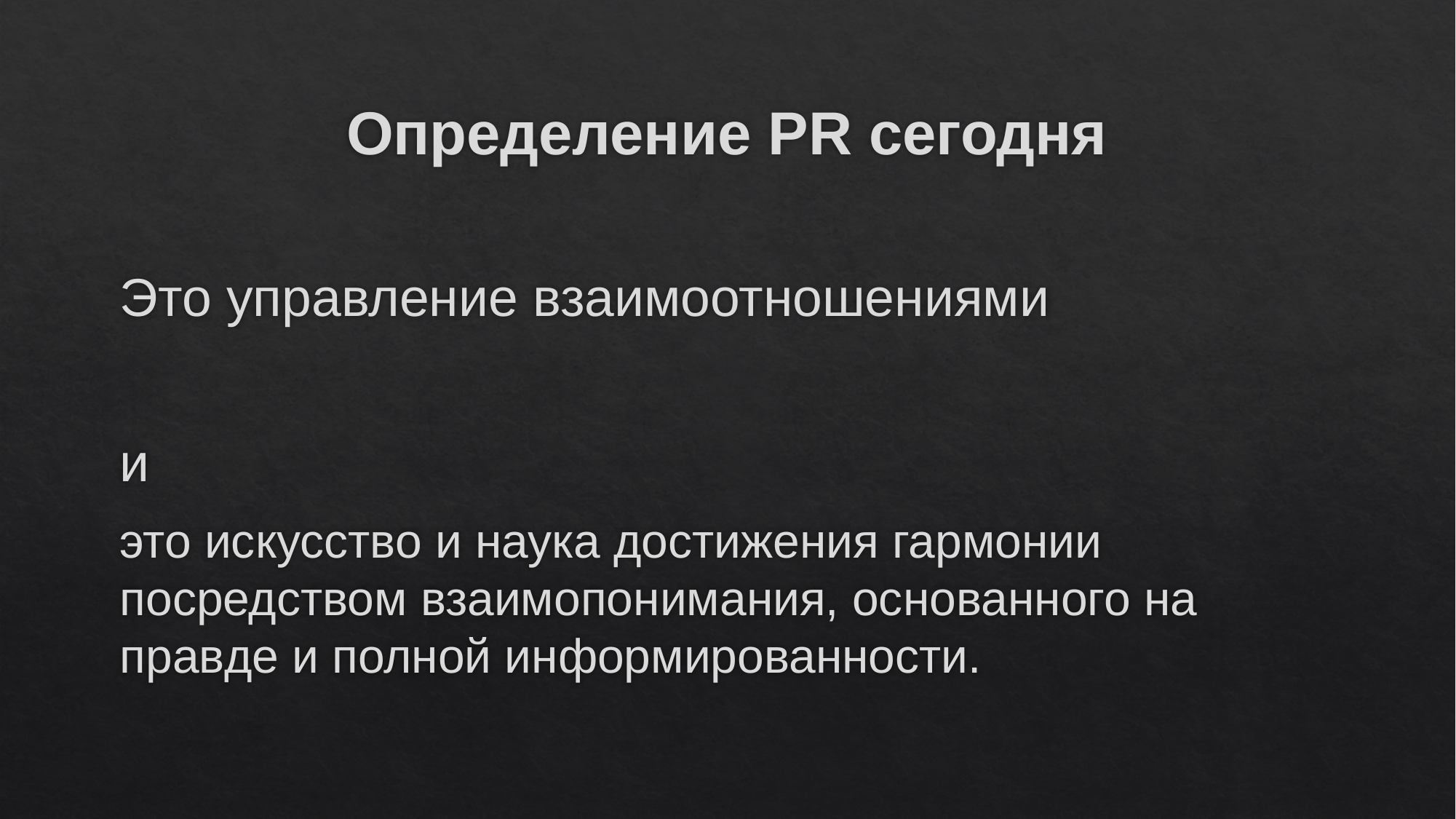

# Определение PR сегодня

Это управление взаимоотношениями

и
это искусство и наука достижения гармонии посредством взаимопонимания, основанного на правде и полной информированности.